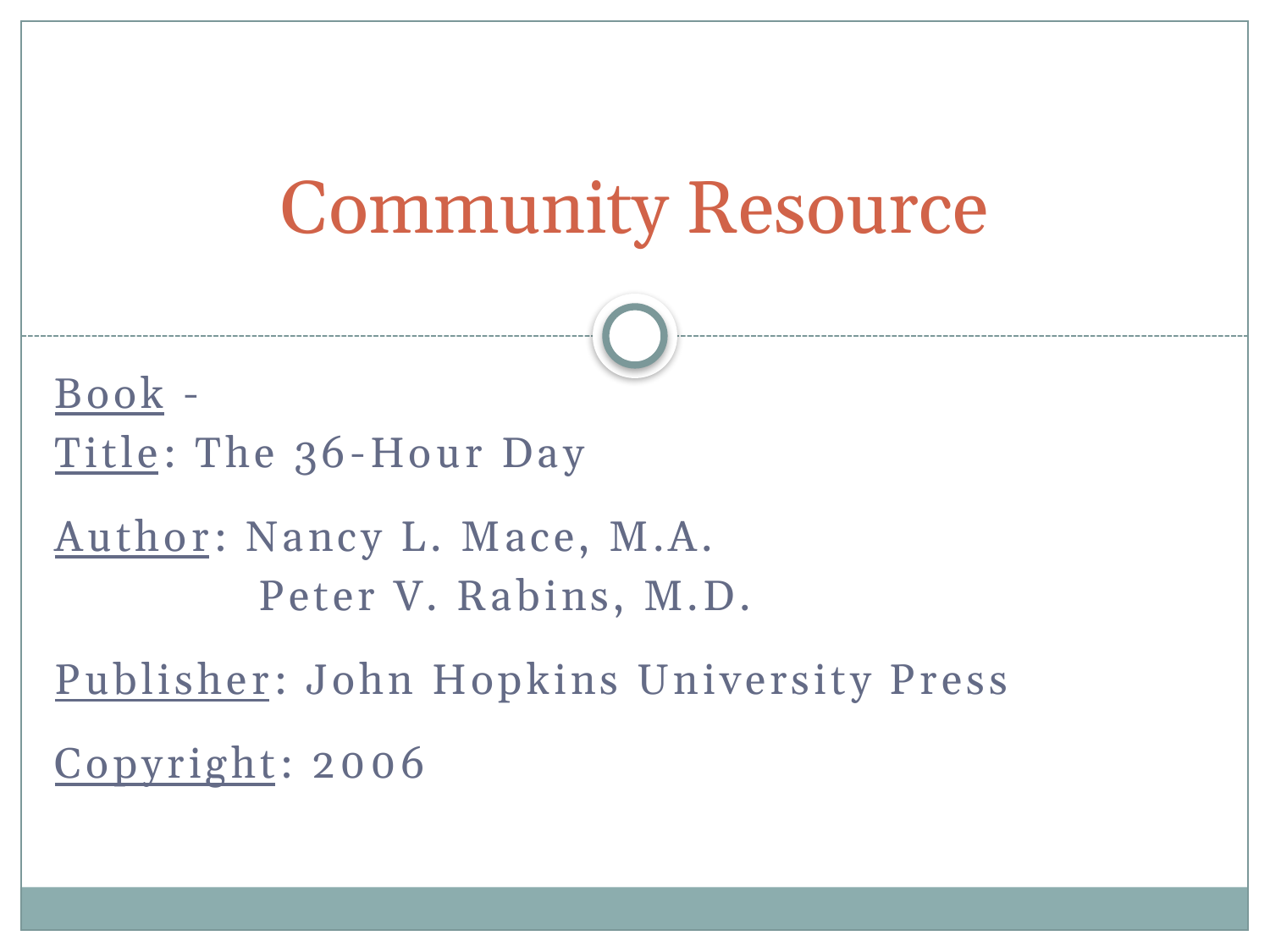

# Community Resource
Book -
Title: The 36-Hour Day

Author: Nancy L. Mace, M.A.
              Peter V. Rabins, M.D.

Publisher: John Hopkins University Press

Copyright: 2006